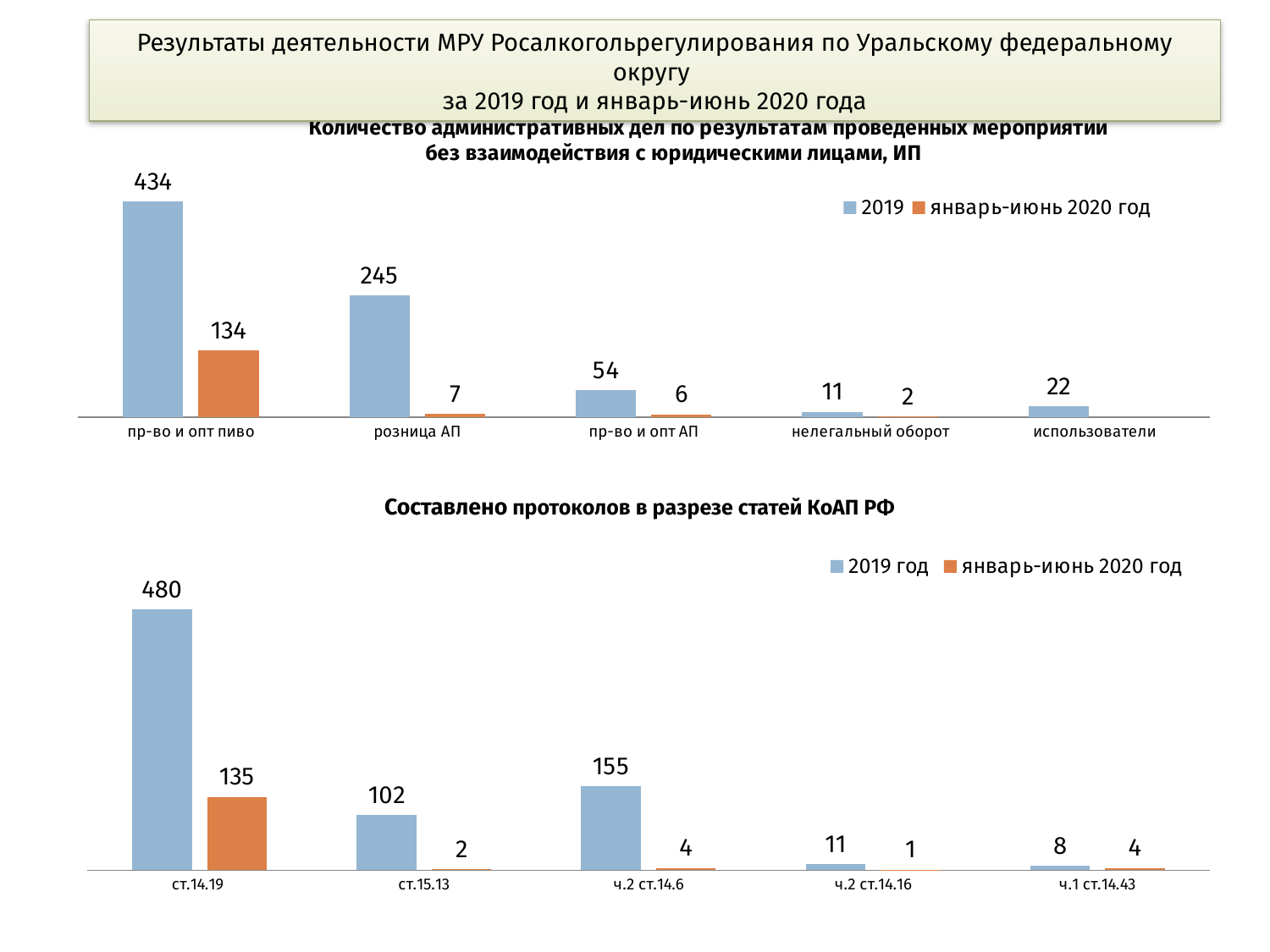

Результаты деятельности МРУ Росалкогольрегулирования по Уральскому федеральному округу
за 2019 год и январь-июнь 2020 года

### Chart

| Category | 2019 | январь-июнь 2020 год |
|---|---|---|
| пр-во и опт пиво | 434.0 | 134.0 |
| розница АП | 245.0 | 7.0 |
| пр-во и опт АП | 54.0 | 6.0 |
| нелегальный оборот | 11.0 | 2.0 |
| использователи  | 22.0 | None |

### Chart

| Category | 2019 год | январь-июнь 2020 год |
|---|---|---|
| ст.14.19  | 480.0 | 135.0 |
| ст.15.13 | 102.0 | 2.0 |
| ч.2 ст.14.6 | 155.0 | 4.0 |
| ч.2 ст.14.16 | 11.0 | 1.0 |
| ч.1 ст.14.43 | 8.0 | 4.0 |
Составлено протоколов в разрезе статей КоАП РФ